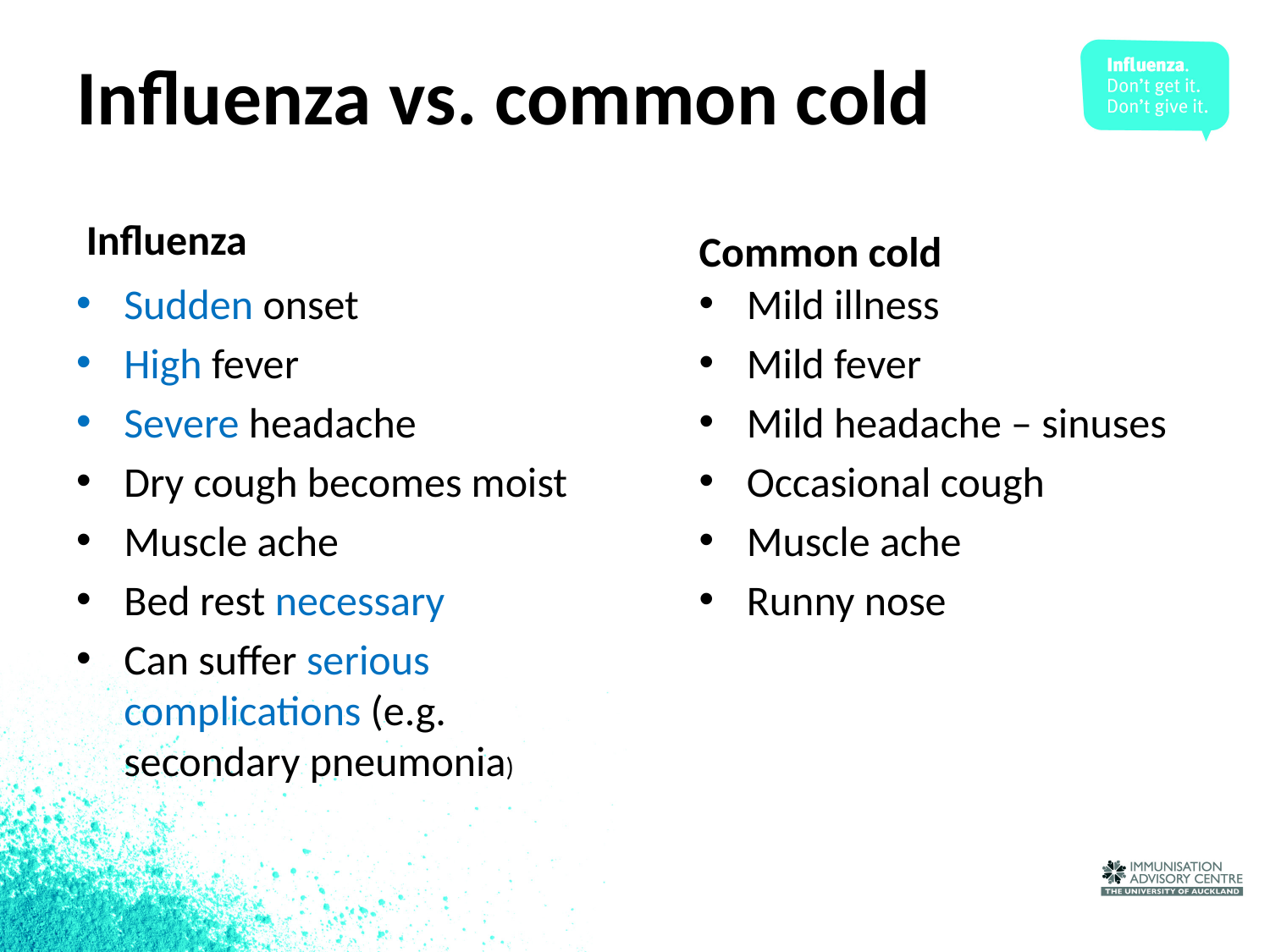

# Influenza vs. common cold
Influenza
Common cold
Sudden onset
High fever
Severe headache
Dry cough becomes moist
Muscle ache
Bed rest necessary
Can suffer serious complications (e.g.        secondary pneumonia)

Mild illness
Mild fever
Mild headache – sinuses
Occasional cough
Muscle ache
Runny nose